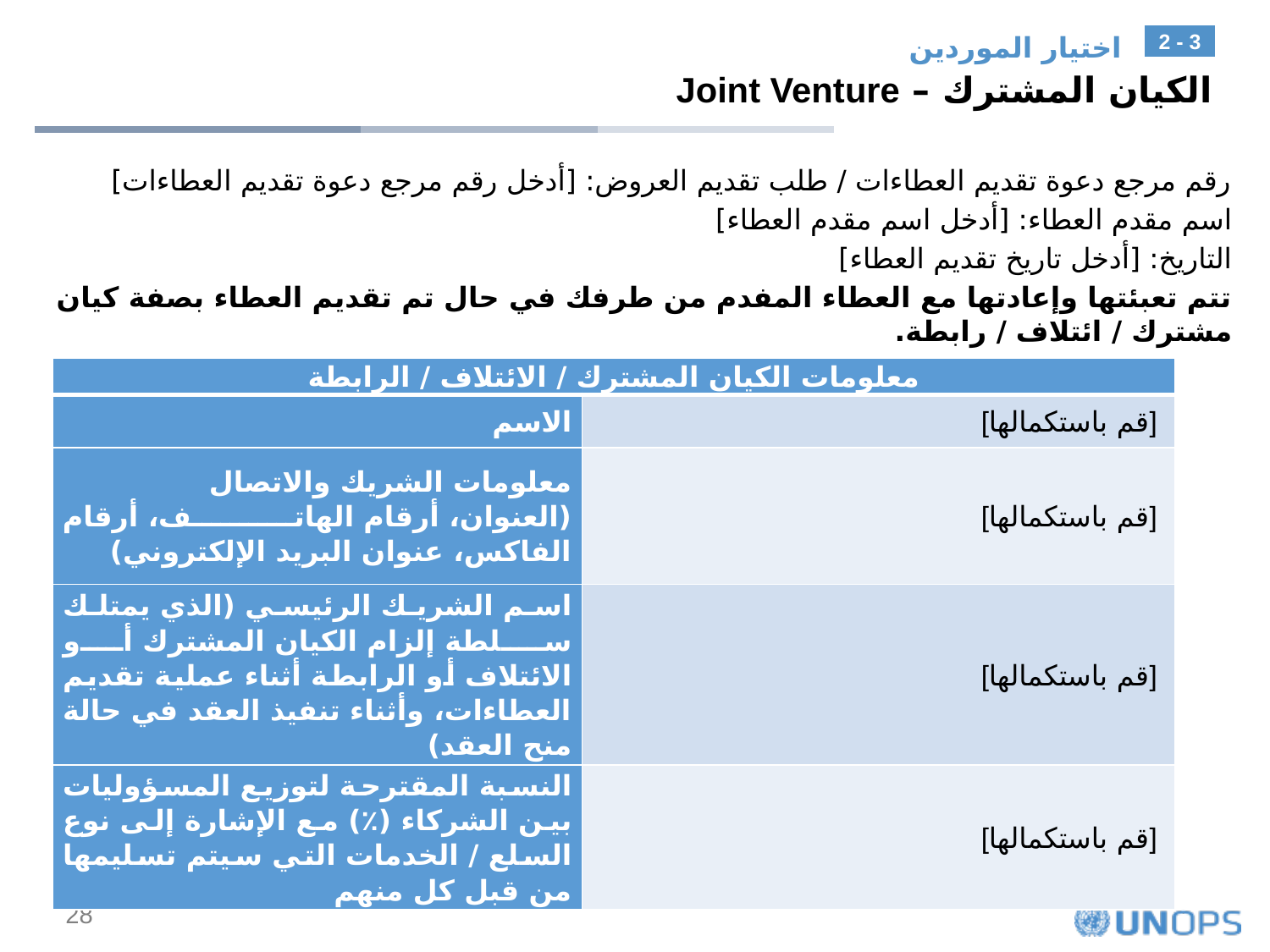

اختيار الموردين

2 - 3
الكيان المشترك – Joint Venture
رقم مرجع دعوة تقديم العطاءات / طلب تقديم العروض: [أدخل رقم مرجع دعوة تقديم العطاءات]
اسم مقدم العطاء: [أدخل اسم مقدم العطاء]
التاريخ: [أدخل تاريخ تقديم العطاء]
تتم تعبئتها وإعادتها مع العطاء المفدم من طرفك في حال تم تقديم العطاء بصفة كيان مشترك / ائتلاف / رابطة.
| معلومات الكيان المشترك / الائتلاف / الرابطة |  |
| --- | --- |
| الاسم | [قم باستكمالها] |
| معلومات الشريك والاتصال (العنوان، أرقام الهاتف، أرقام الفاكس، عنوان البريد الإلكتروني) | [قم باستكمالها] |
| اسم الشريك الرئيسي (الذي يمتلك سلطة إلزام الكيان المشترك أو الائتلاف أو الرابطة أثناء عملية تقديم العطاءات، وأثناء تنفيذ العقد في حالة منح العقد) | [قم باستكمالها] |
| النسبة المقترحة لتوزيع المسؤوليات بين الشركاء (٪) مع الإشارة إلى نوع السلع / الخدمات التي سيتم تسليمها من قبل كل منهم | [قم باستكمالها] |